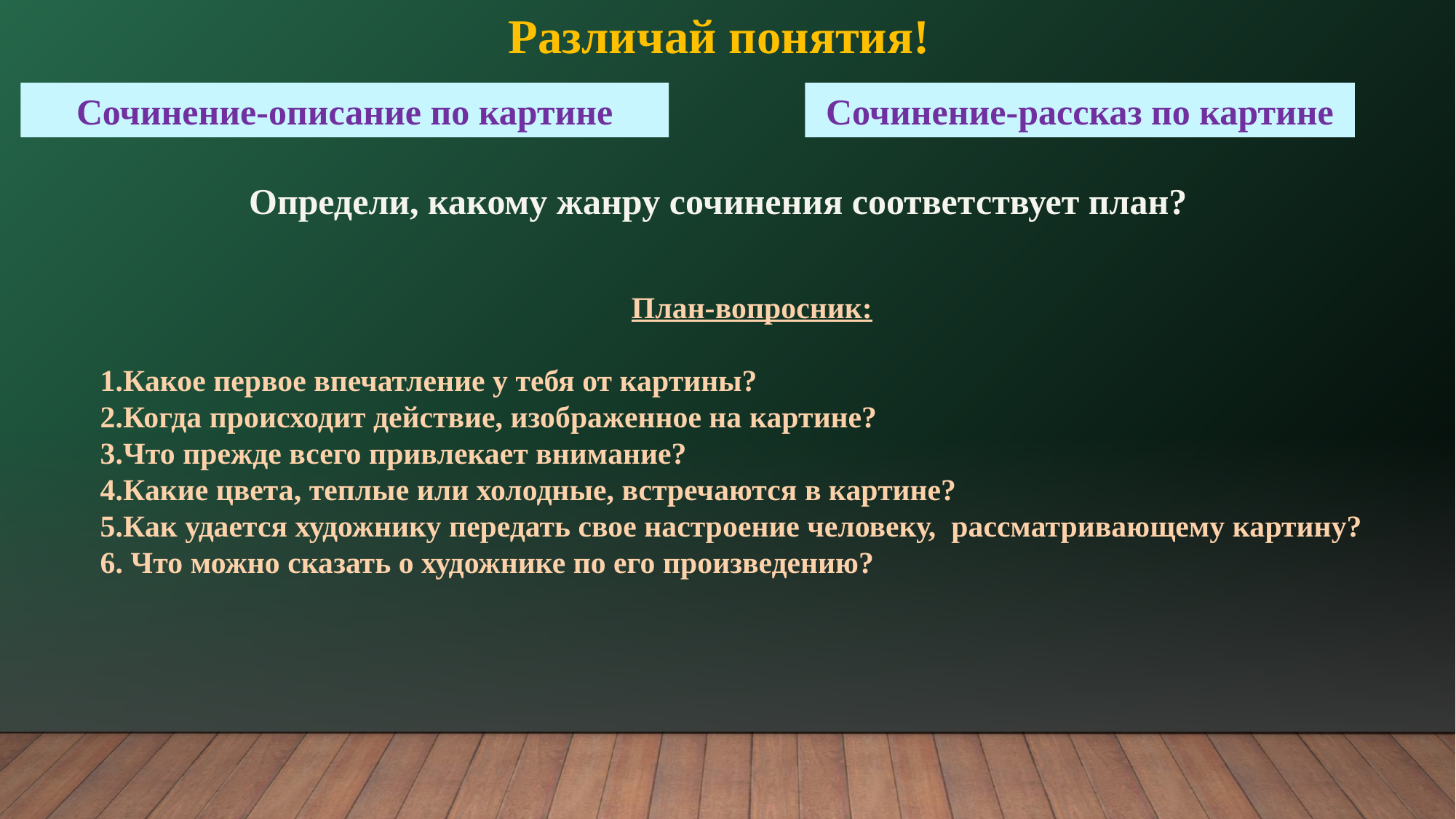

Различай понятия!
Сочинение-описание по картине
Сочинение-рассказ по картине
Определи, какому жанру сочинения соответствует план?
План-вопросник:

Какое первое впечатление у тебя от картины?
Когда происходит действие, изображенное на картине?
Что прежде всего привлекает внимание?
Какие цвета, теплые или холодные, встречаются в картине?
Как удается художнику передать свое настроение человеку,  рассматривающему картину?
6. Что можно сказать о художнике по его произведению?